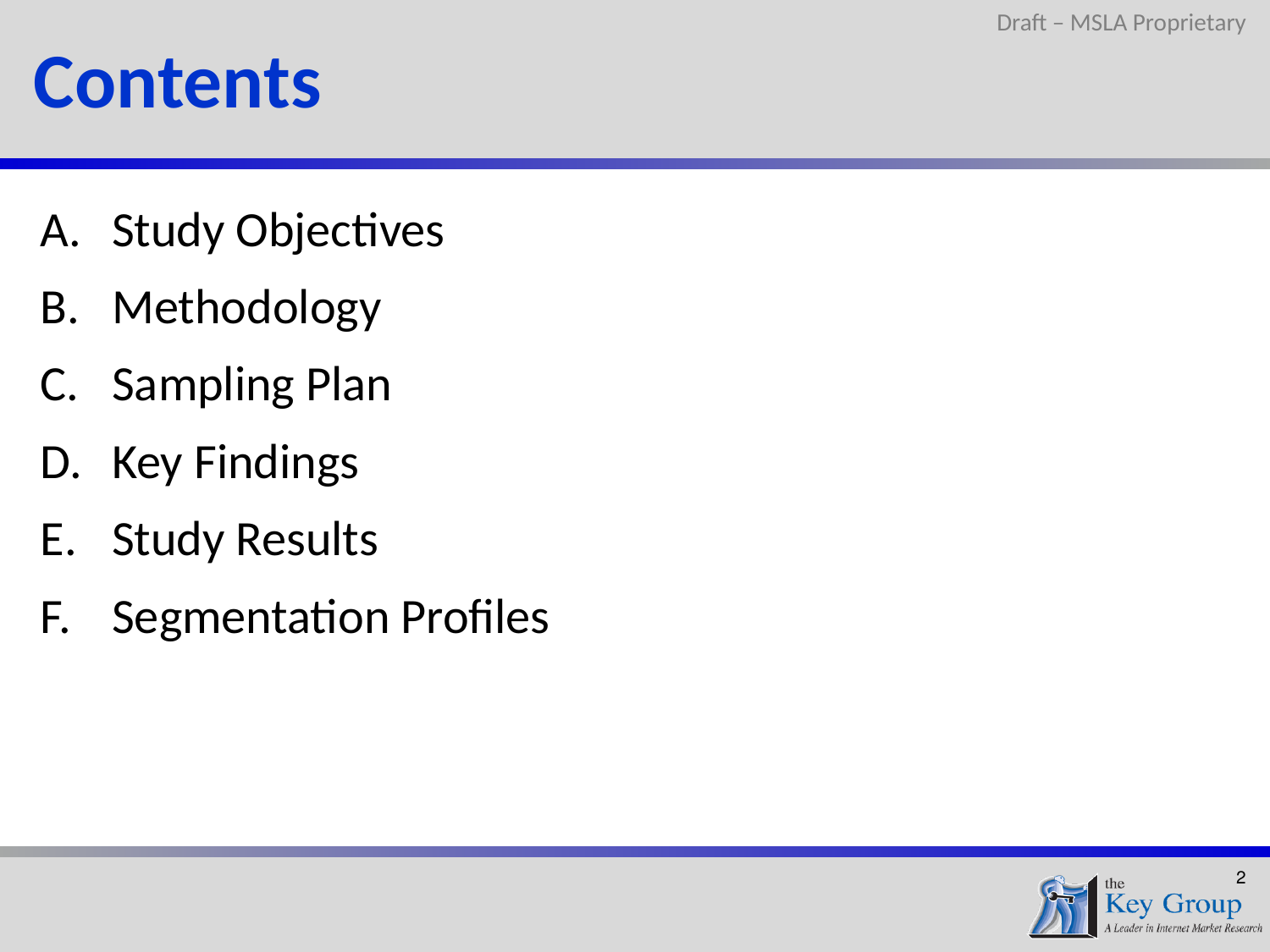

Draft – MSLA Proprietary
Contents
Study Objectives
Methodology
Sampling Plan
Key Findings
Study Results
Segmentation Profiles